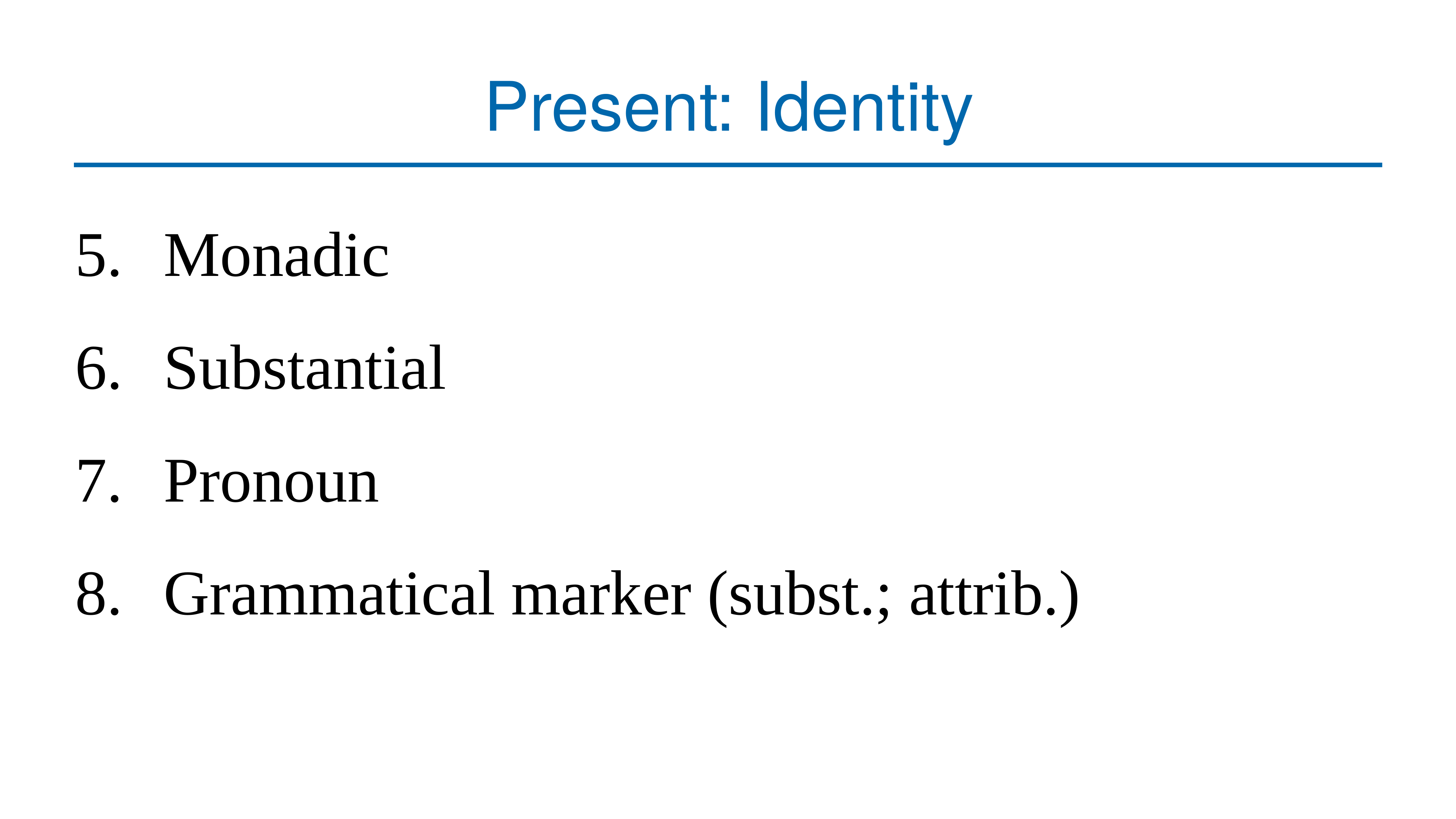

# Present: Identity
Monadic
Substantial
Pronoun
Grammatical marker (subst.; attrib.)